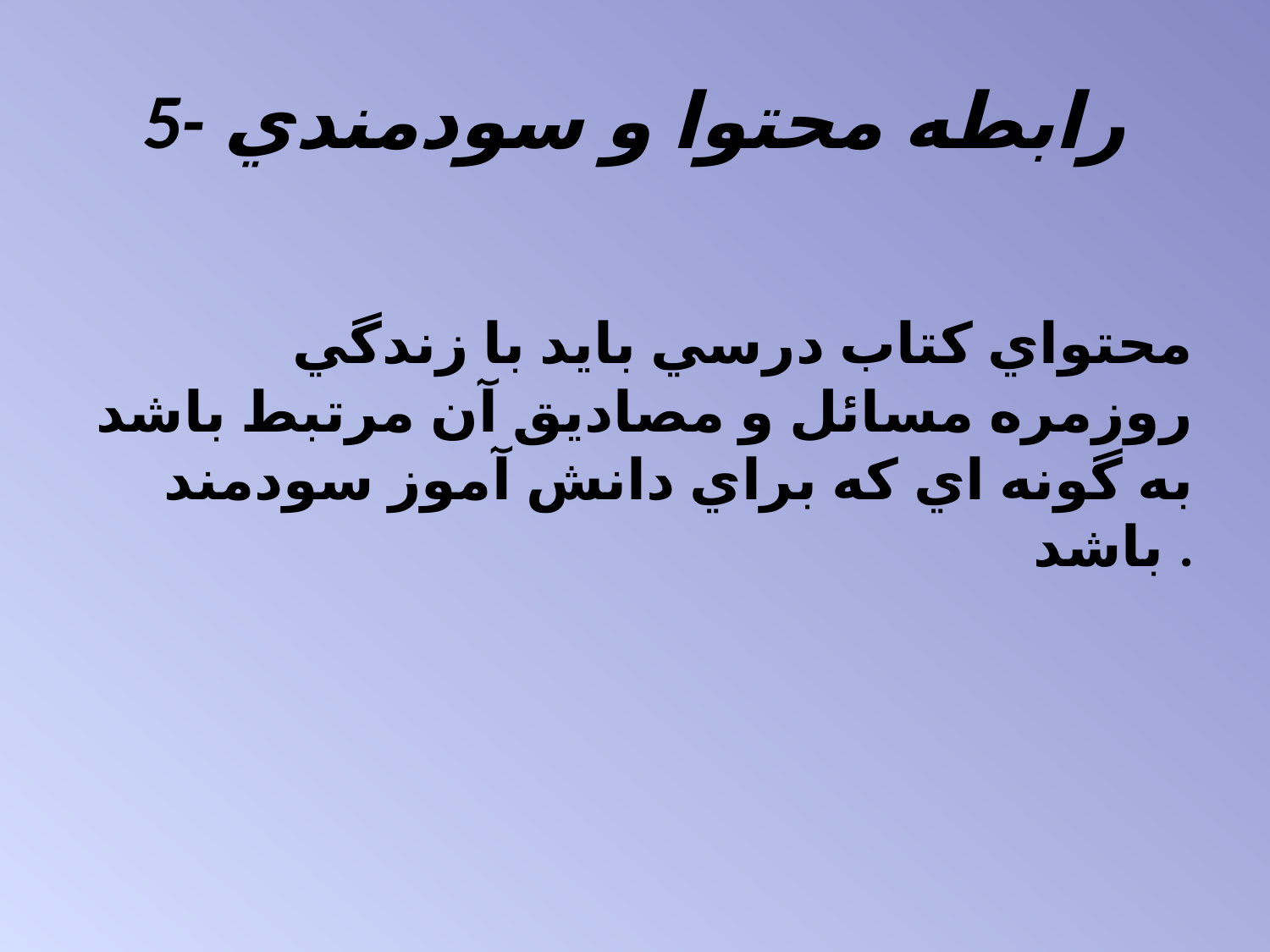

# 5- رابطه محتوا و سودمندي

          محتواي كتاب درسي بايد با زندگي روزمره مسائل و مصاديق آن مرتبط باشد به گونه اي كه براي دانش آموز سودمند باشد .